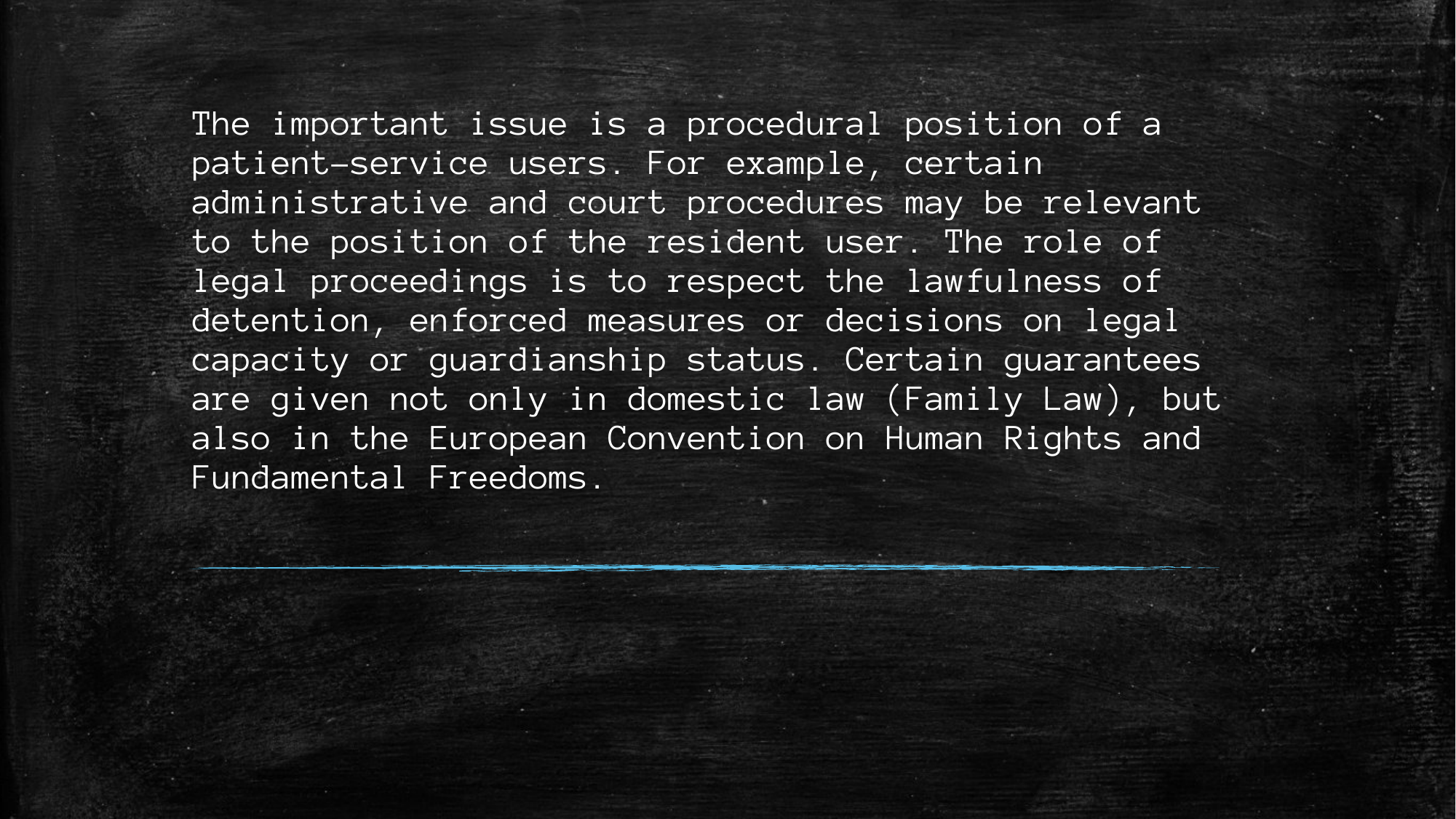

# The important issue is a procedural position of a patient-service users. For example, certain administrative and court procedures may be relevant to the position of the resident user. The role of legal proceedings is to respect the lawfulness of detention, enforced measures or decisions on legal capacity or guardianship status. Certain guarantees are given not only in domestic law (Family Law), but also in the European Convention on Human Rights and Fundamental Freedoms.